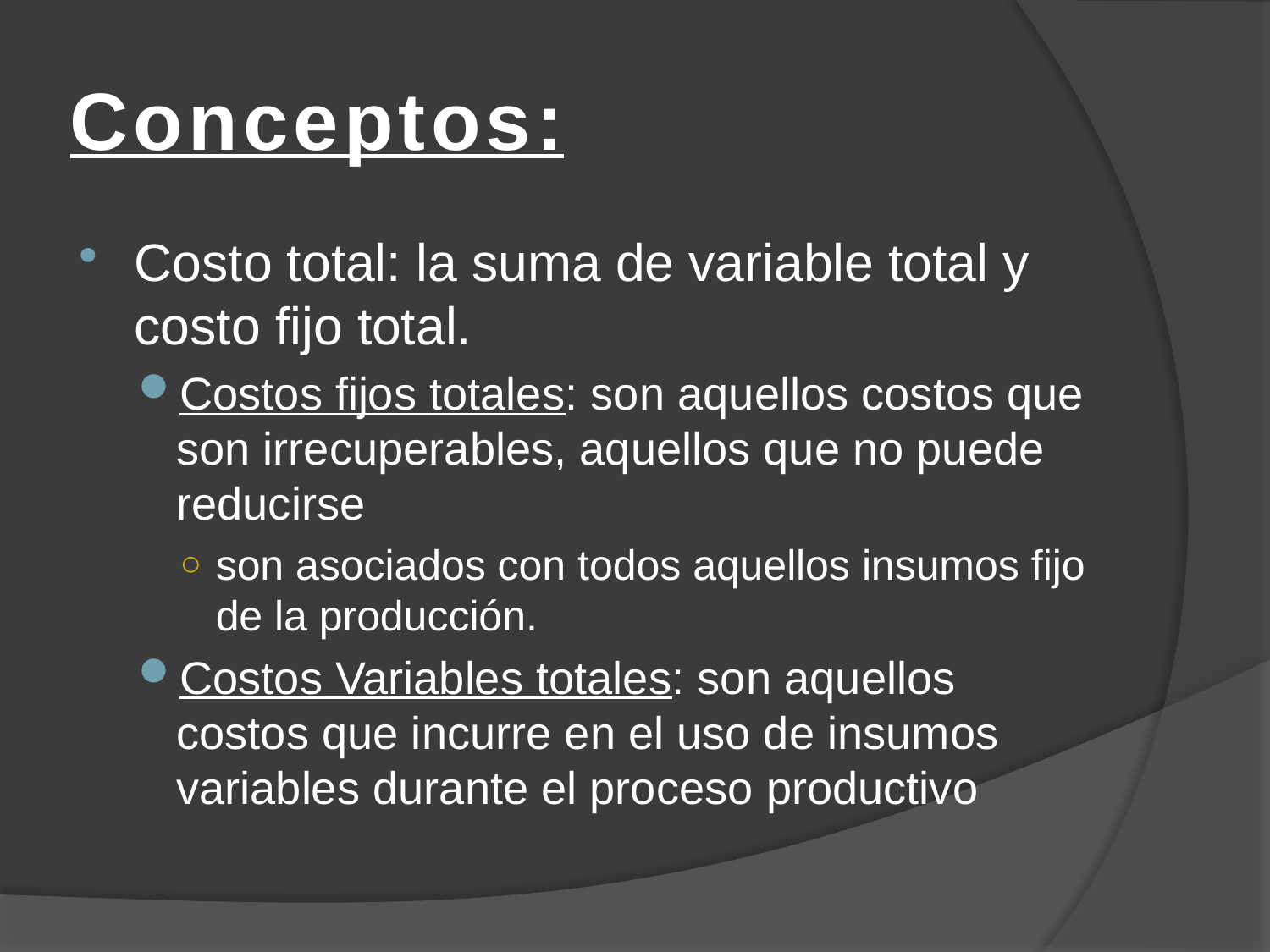

# Conceptos:
Costo total: la suma de variable total y costo fijo total.
Costos fijos totales: son aquellos costos que son irrecuperables, aquellos que no puede reducirse
son asociados con todos aquellos insumos fijo de la producción.
Costos Variables totales: son aquellos costos que incurre en el uso de insumos variables durante el proceso productivo